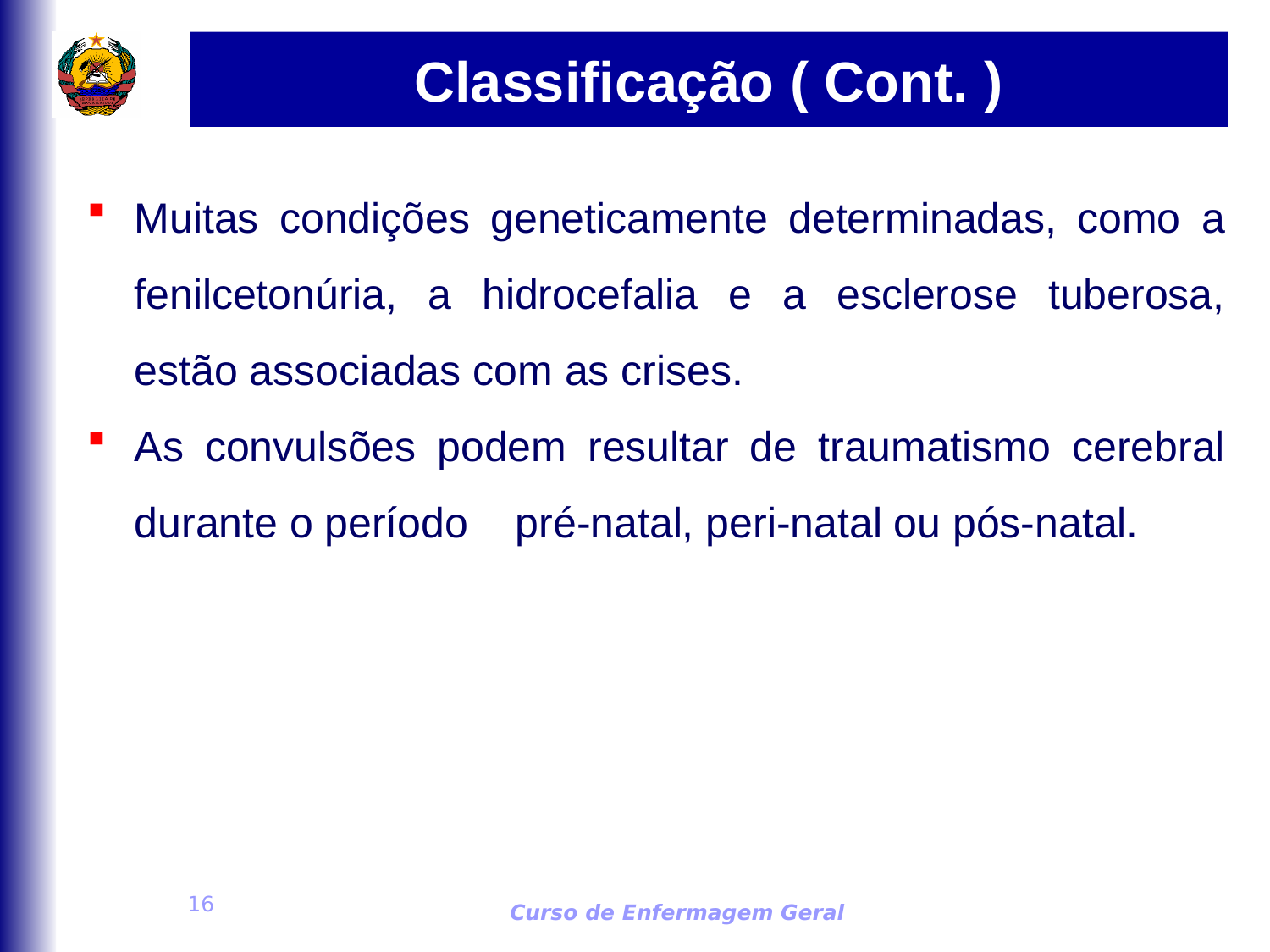

# Classificação ( Cont. )
Muitas condições geneticamente determinadas, como a fenilcetonúria, a hidrocefalia e a esclerose tuberosa, estão associadas com as crises.
As convulsões podem resultar de traumatismo cerebral durante o período    pré-natal, peri-natal ou pós-natal.

16
Curso de Enfermagem Geral